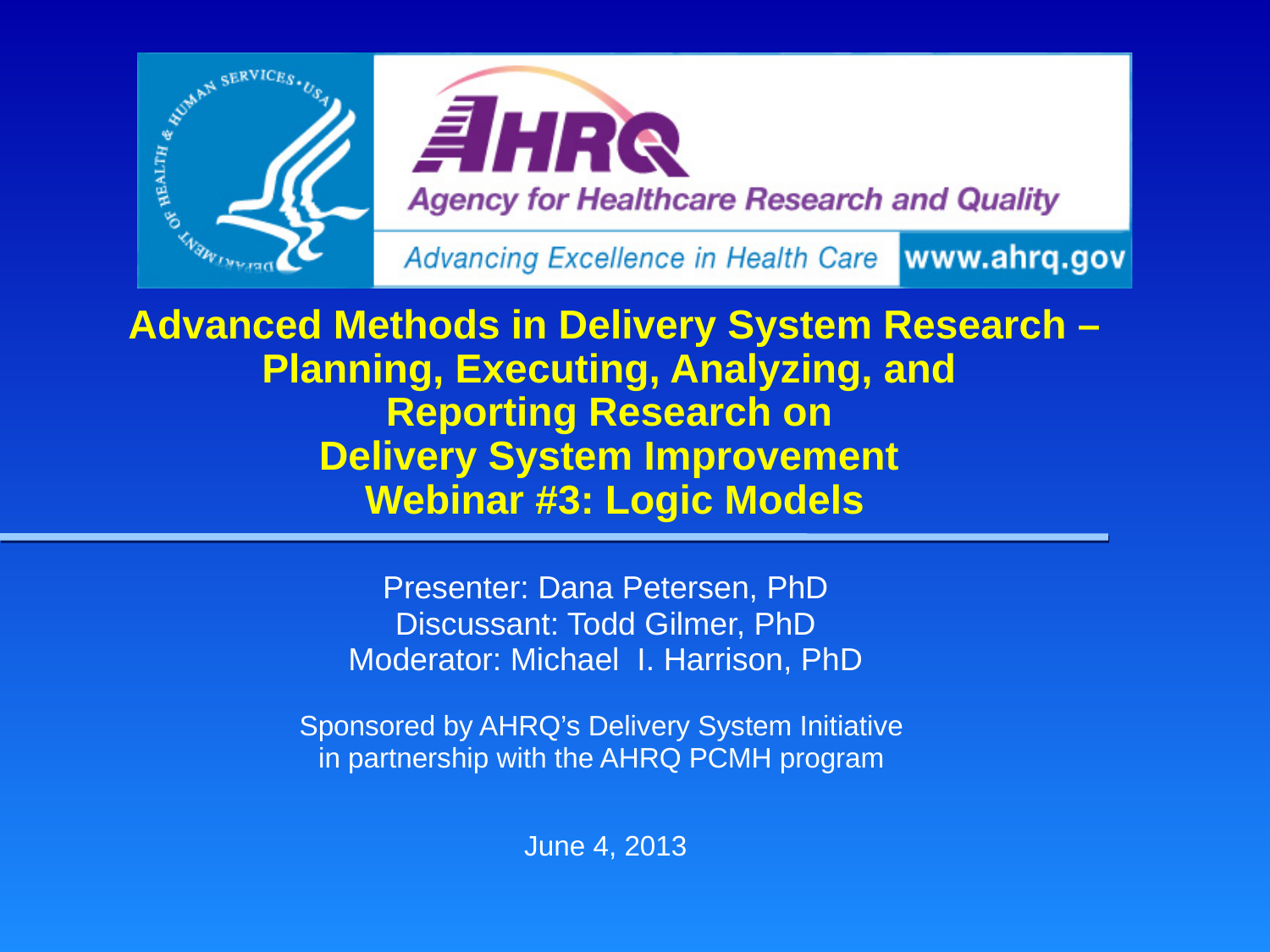

# Advanced Methods in Delivery System Research – Planning, Executing, Analyzing, and Reporting Research on Delivery System Improvement Webinar #3: Logic Models
Presenter: Dana Petersen, PhD
Discussant: Todd Gilmer, PhD
Moderator: Michael  I. Harrison, PhD

Sponsored by AHRQ’s Delivery System Initiative
in partnership with the AHRQ PCMH program

June 4, 2013